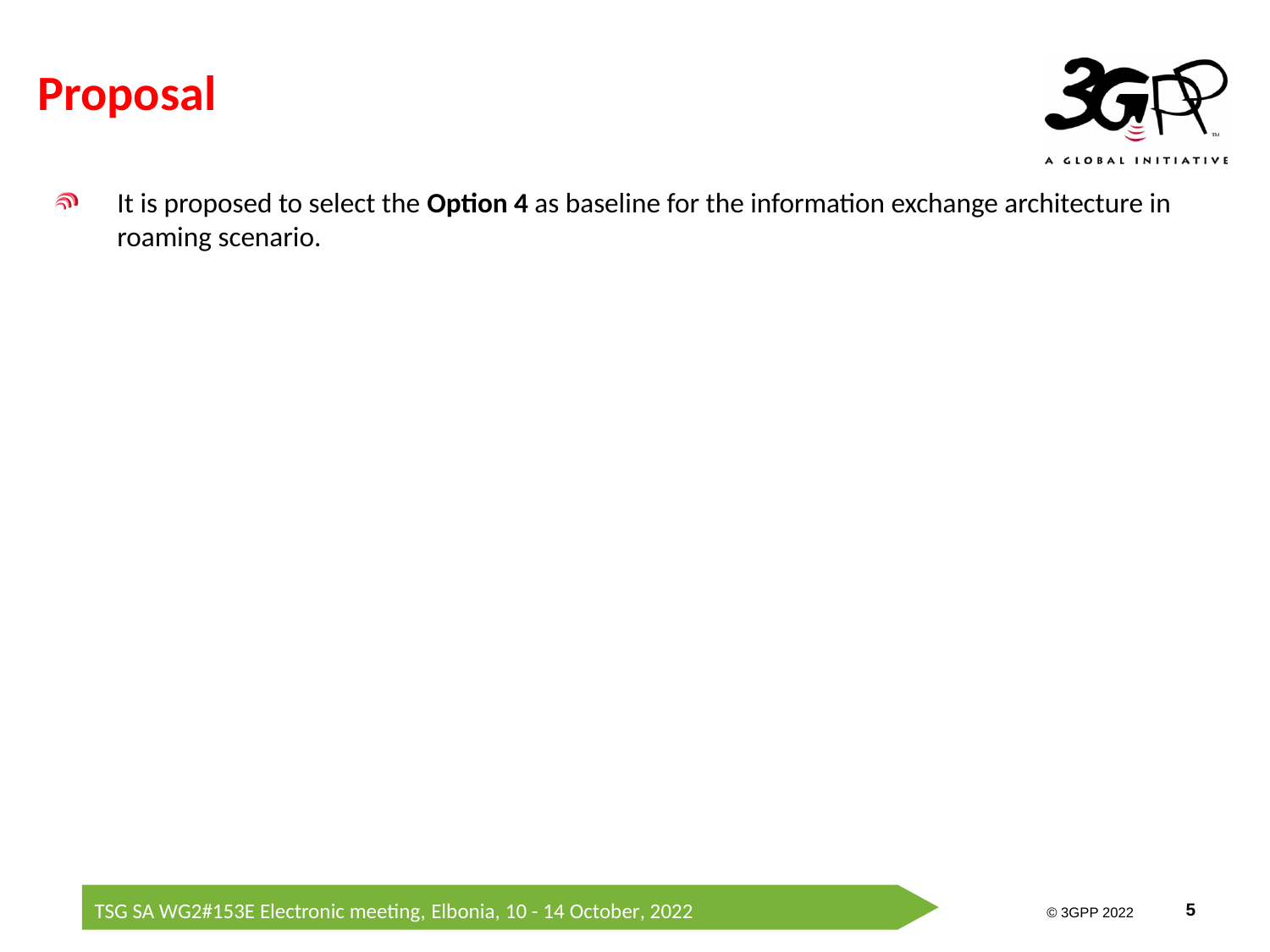

# Proposal
It is proposed to select the Option 4 as baseline for the information exchange architecture in roaming scenario.